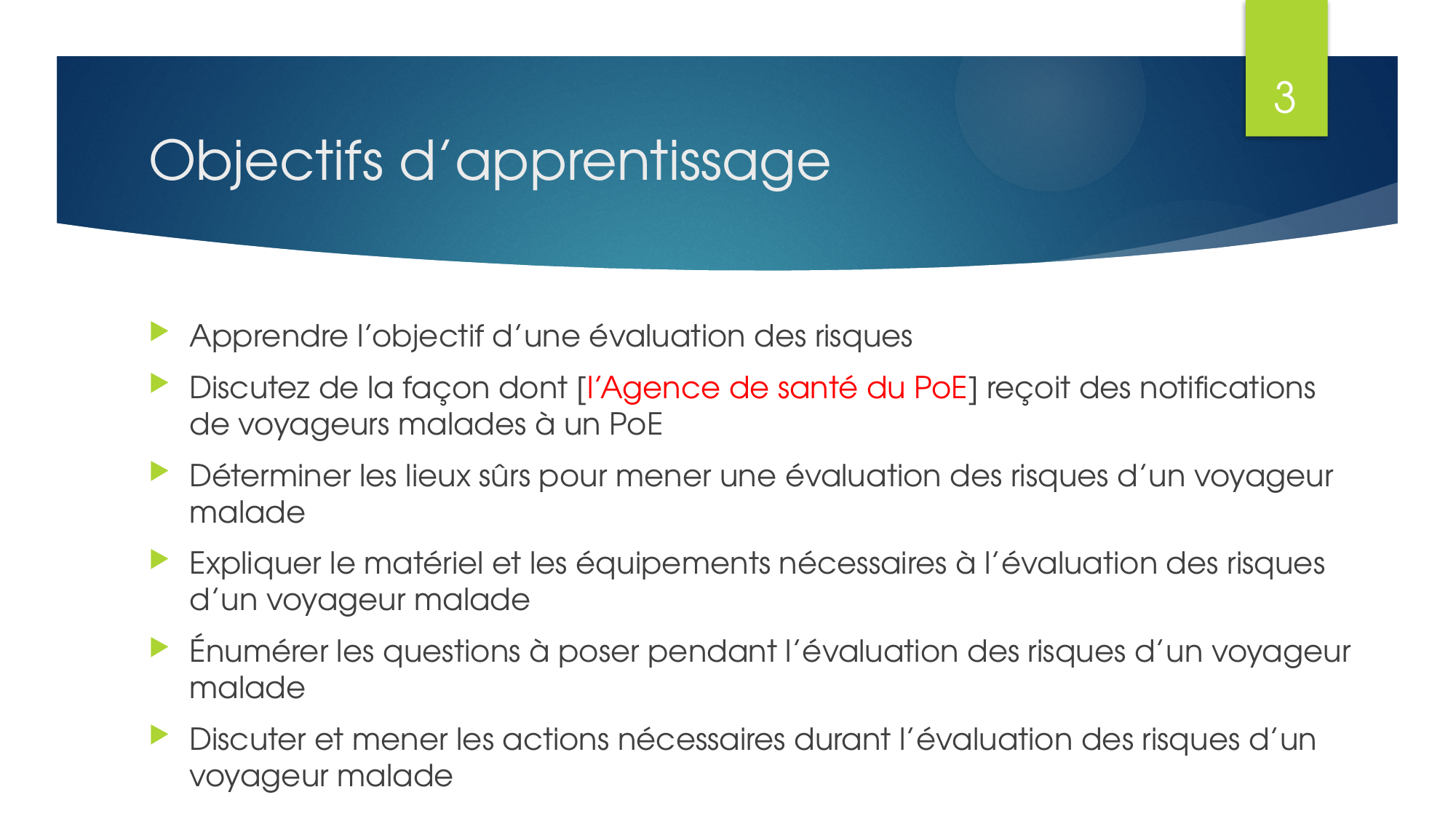

3
# Objectifs d’apprentissage
Apprendre l’objectif d’une évaluation des risques
Discutez de la façon dont [l’Agence de santé du PoE] reçoit des notifications de voyageurs malades à un PoE
Déterminer les lieux sûrs pour mener une évaluation des risques d’un voyageur malade
Expliquer le matériel et les équipements nécessaires à l’évaluation des risques d’un voyageur malade
Énumérer les questions à poser pendant l’évaluation des risques d’un voyageur malade
Discuter et mener les actions nécessaires durant l’évaluation des risques d’un voyageur malade